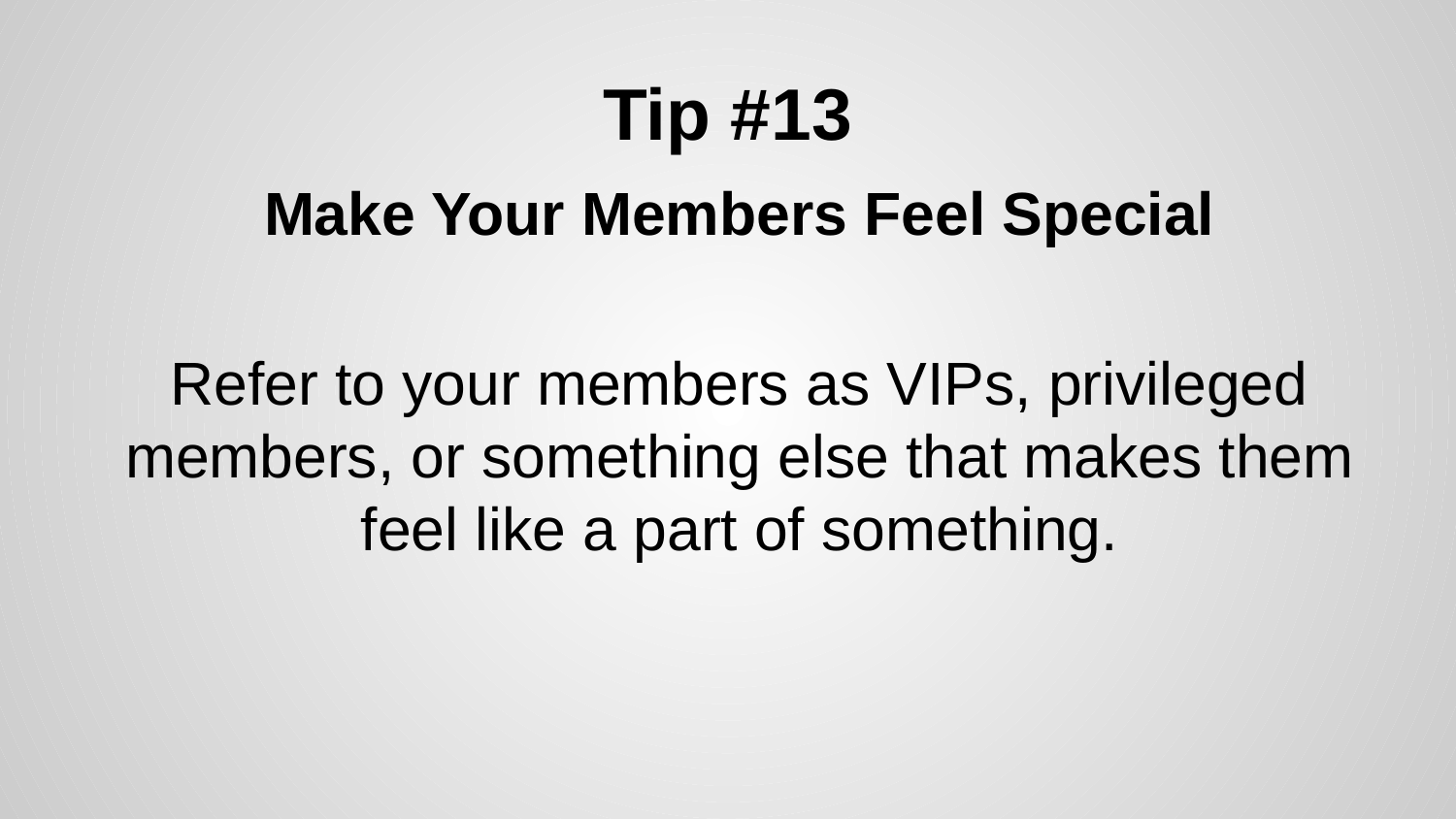

# Tip #13

Make Your Members Feel Special

Refer to your members as VIPs, privileged members, or something else that makes them feel like a part of something.